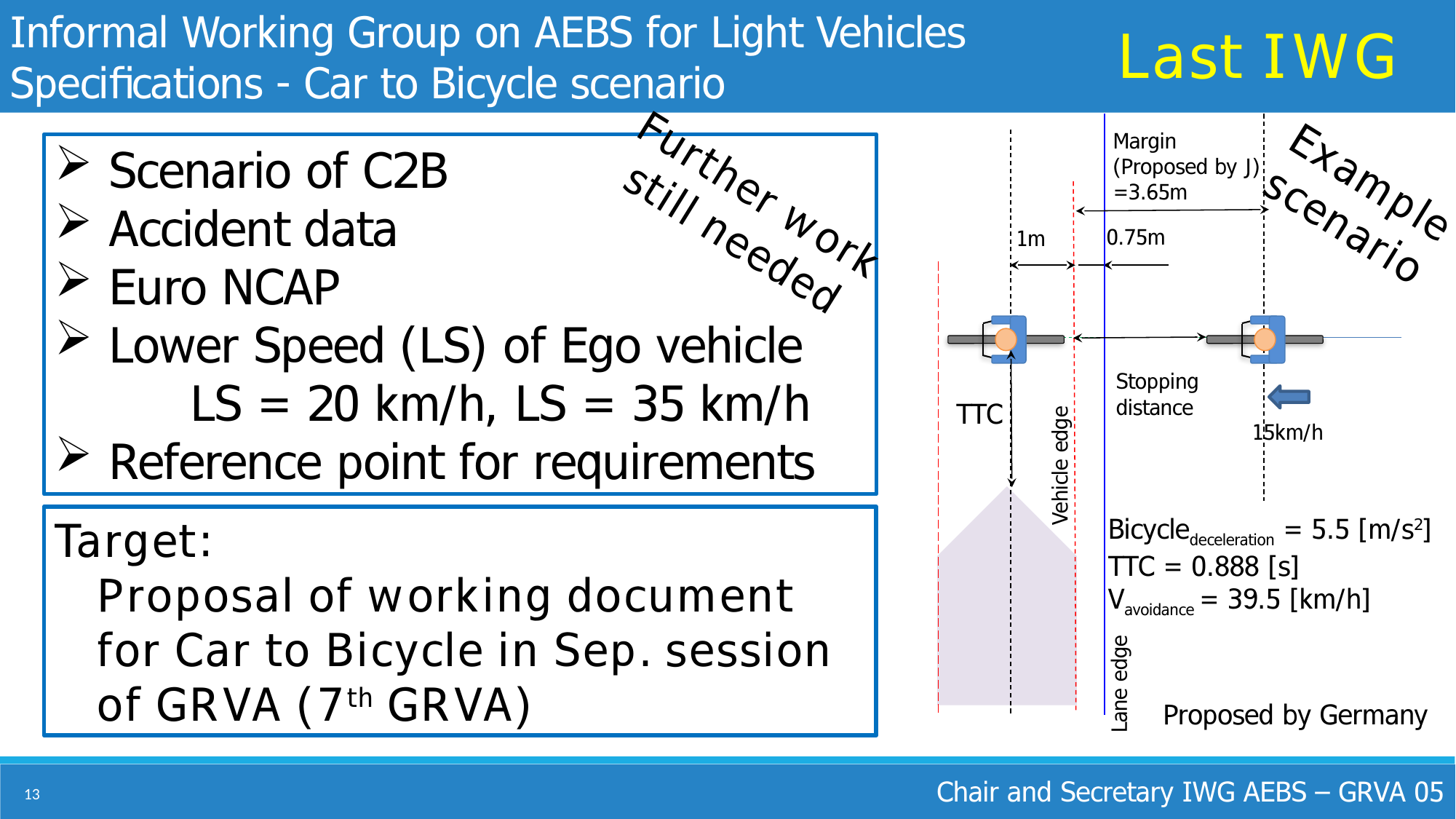

Informal Working Group on AEBS for Light Vehicles
Specifications - Car to Bicycle scenario
Last IWG

Margin
(Proposed by J)
=3.65m

15km/h
0.75m
1m

Scenario of C2B
Accident data
Euro NCAP
Lower Speed (LS) of Ego vehicle
         LS = 20 km/h, LS = 35 km/h
Reference point for requirements
Example scenario
Further work still needed

Stopping distance
TTC
Vehicle edge
Bicycledeceleration = 5.5 [m/s2]
TTC = 0.888 [s]
Vavoidance = 39.5 [km/h]
Target:
Proposal of working document for Car to Bicycle in Sep. session of GRVA (7th GRVA)
Lane edge
Proposed by Germany
Chair and Secretary IWG AEBS – GRVA 05
13